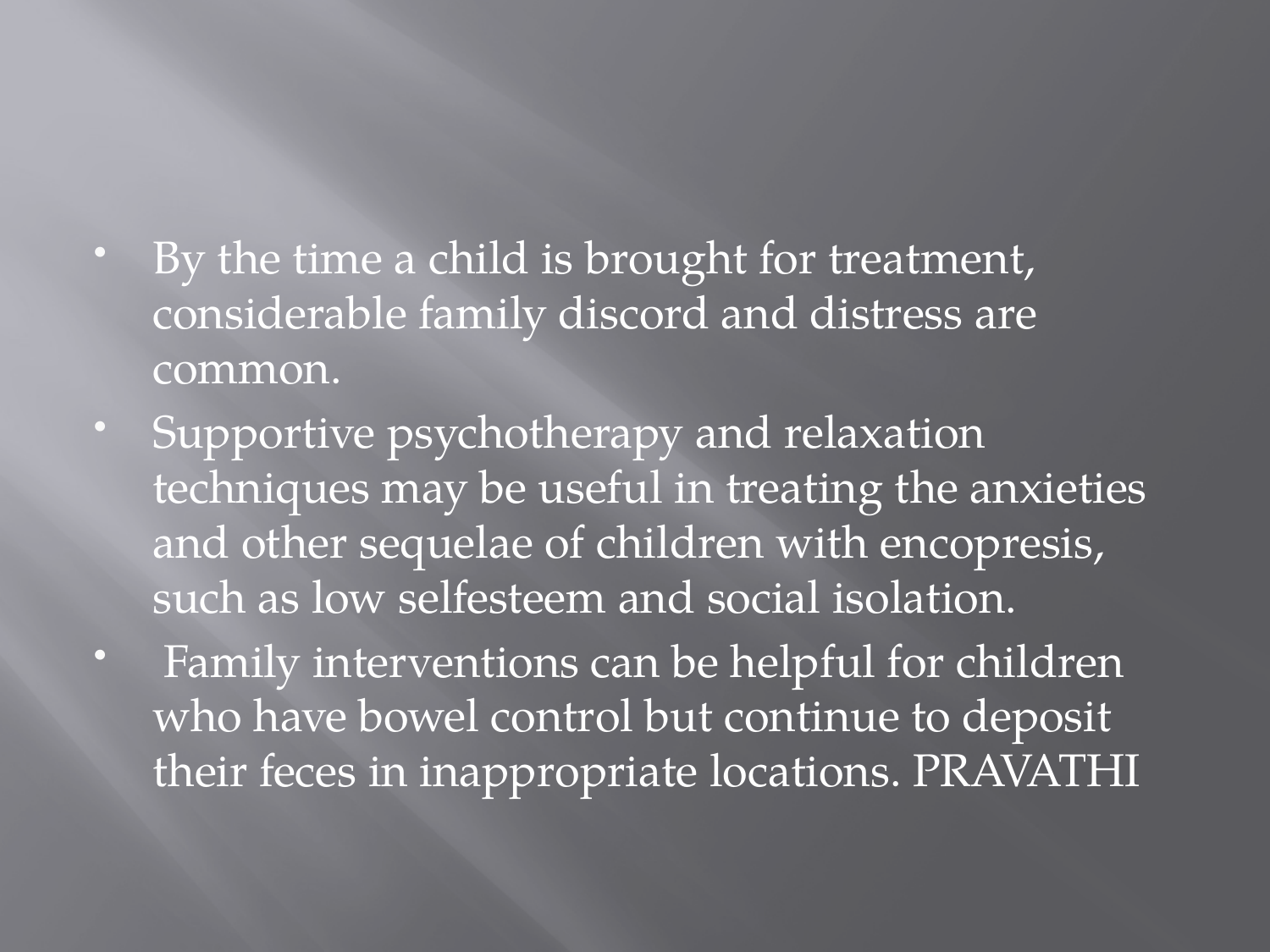

#
By the time a child is brought for treatment, considerable family discord and distress are common.
Supportive psychotherapy and relaxation techniques may be useful in treating the anxieties and other sequelae of children with encopresis, such as low selfesteem and social isolation.
 Family interventions can be helpful for children who have bowel control but continue to deposit their feces in inappropriate locations. PRAVATHI